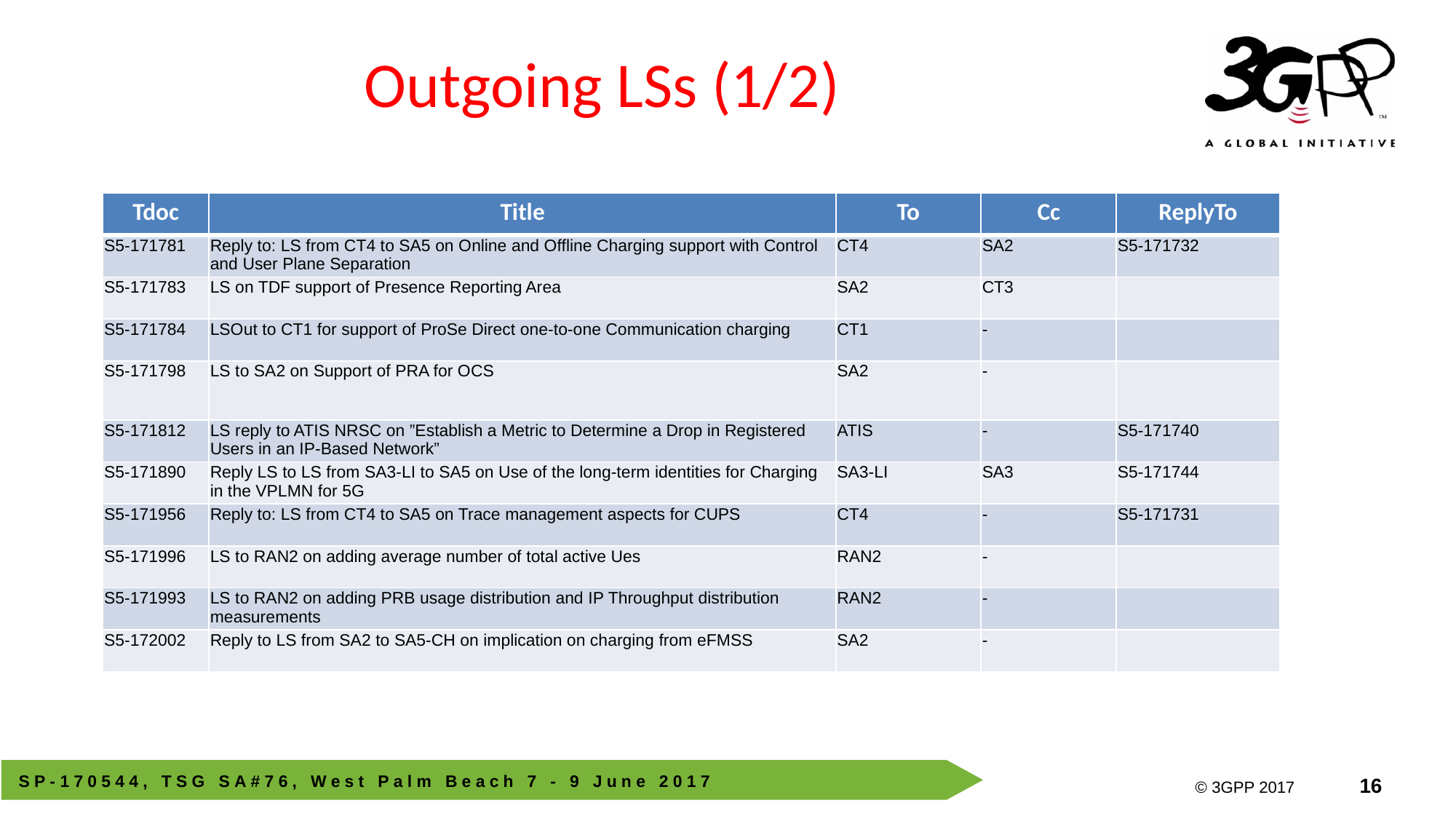

# Outgoing LSs (1/2)
| Tdoc | Title | To | Cc | ReplyTo |
| --- | --- | --- | --- | --- |
| S5-171781 | Reply to: LS from CT4 to SA5 on Online and Offline Charging support with Control and User Plane Separation | CT4 | SA2 | S5-171732 |
| S5-171783 | LS on TDF support of Presence Reporting Area | SA2 | CT3 |  |
| S5-171784 | LSOut to CT1 for support of ProSe Direct one-to-one Communication charging | CT1 | - |  |
| S5-171798 | LS to SA2 on Support of PRA for OCS | SA2 | - |  |
| S5-171812 | LS reply to ATIS NRSC on ”Establish a Metric to Determine a Drop in Registered Users in an IP-Based Network” | ATIS | - | S5-171740 |
| S5-171890 | Reply LS to LS from SA3-LI to SA5 on Use of the long-term identities for Charging in the VPLMN for 5G | SA3-LI | SA3 | S5-171744 |
| S5-171956 | Reply to: LS from CT4 to SA5 on Trace management aspects for CUPS | CT4 | - | S5-171731 |
| S5-171996 | LS to RAN2 on adding average number of total active Ues | RAN2 | - |  |
| S5-171993 | LS to RAN2 on adding PRB usage distribution and IP Throughput distribution measurements | RAN2 | - |  |
| S5-172002 | Reply to LS from SA2 to SA5-CH on implication on charging from eFMSS | SA2 | - |  |